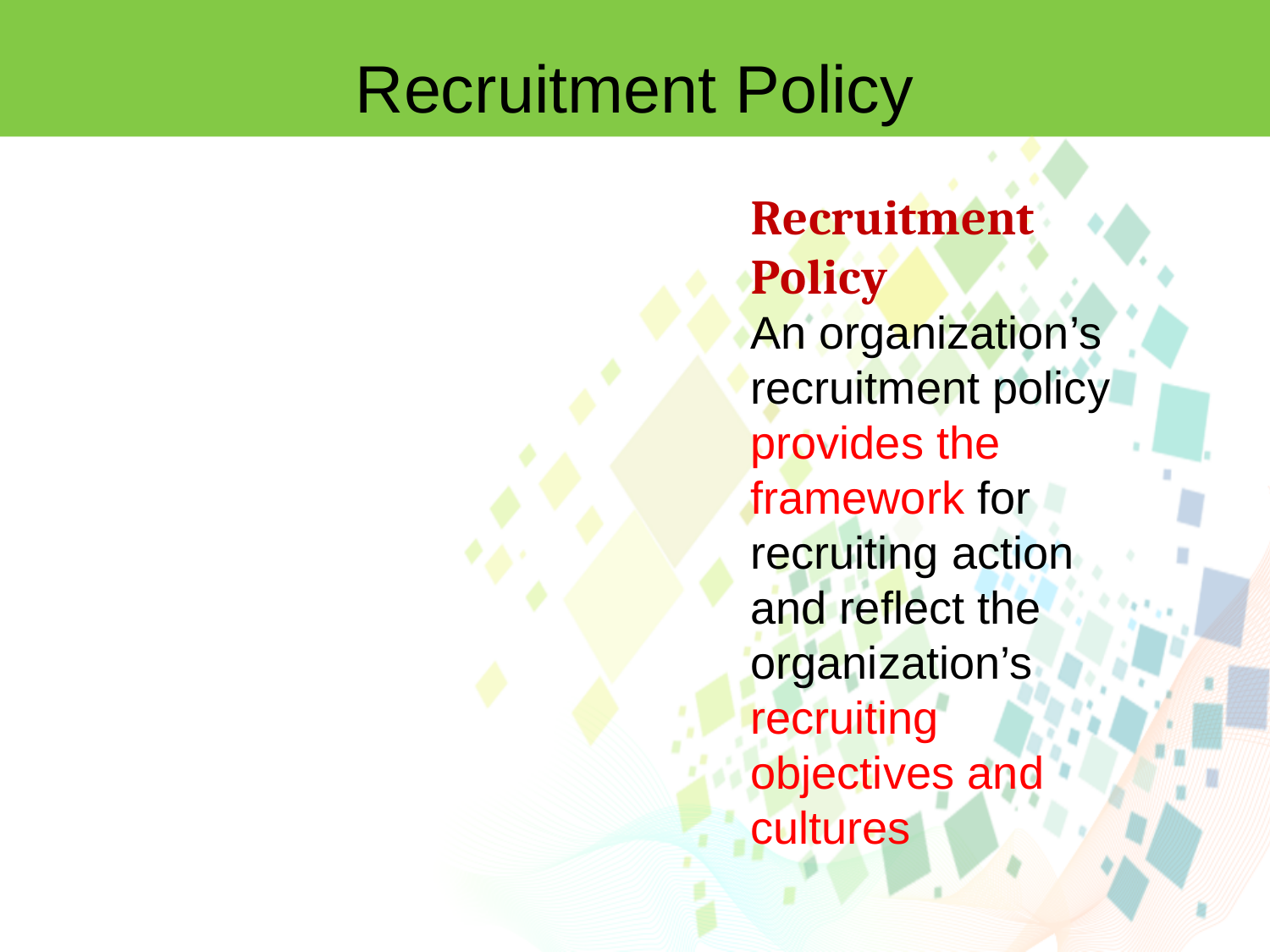

Recruitment Policy
Recruitment Policy
An organization’s recruitment policy provides the
framework for recruiting action and reflect the organization’s recruiting objectives and cultures